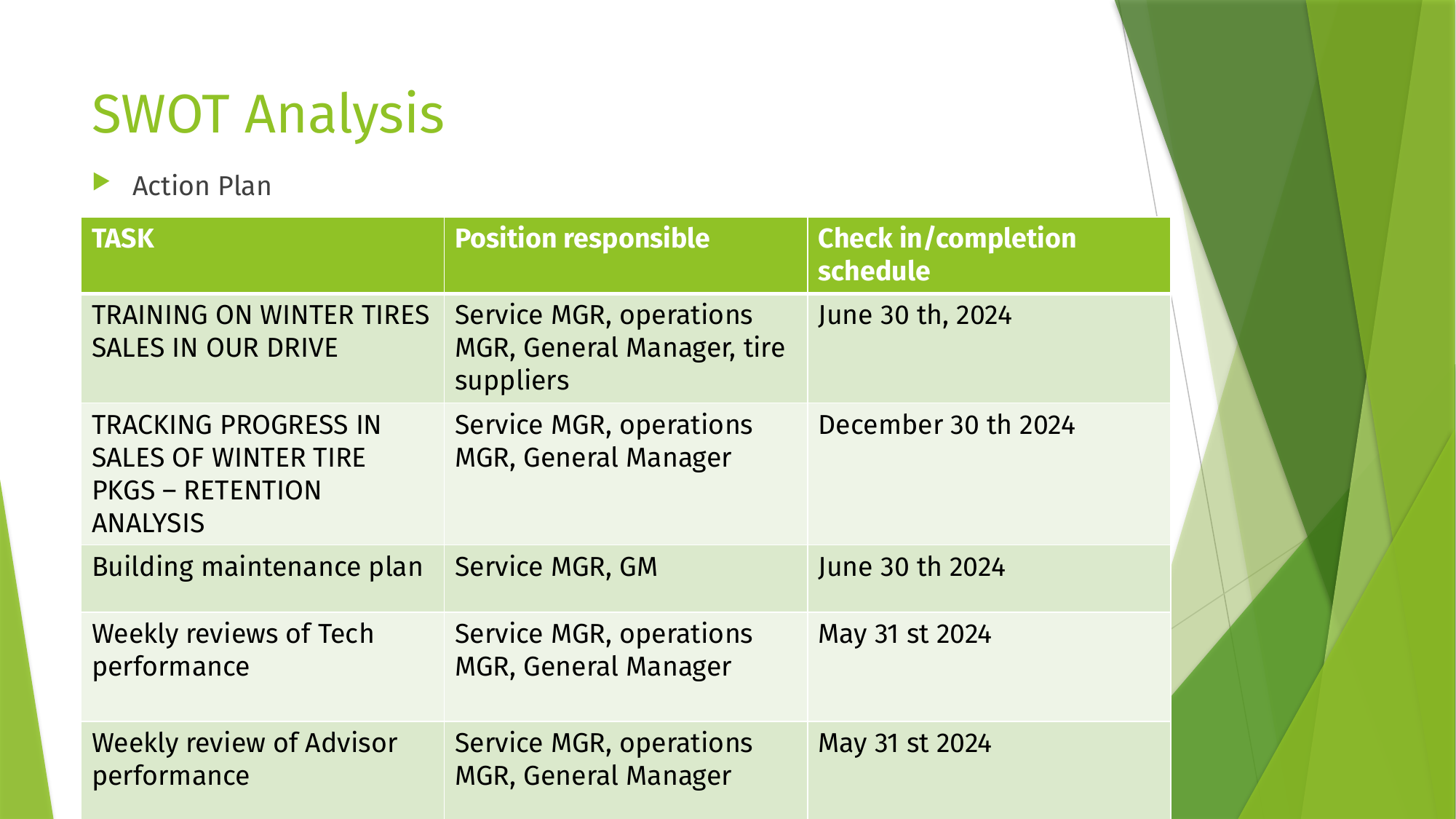

# SWOT Analysis
Action Plan

| TASK | Position responsible | Check in/completion schedule |
| --- | --- | --- |
| TRAINING ON WINTER TIRES SALES IN OUR DRIVE | Service MGR, operations MGR, General Manager, tire suppliers | June 30 th, 2024 |
| TRACKING PROGRESS IN SALES OF WINTER TIRE PKGS – RETENTION ANALYSIS | Service MGR, operations MGR, General Manager | December 30 th 2024 |
| Building maintenance plan | Service MGR, GM | June 30 th 2024 |
| Weekly reviews of Tech performance | Service MGR, operations MGR, General Manager | May 31 st 2024 |
| Weekly review of Advisor performance | Service MGR, operations MGR, General Manager | May 31 st 2024 |
|  |  |  |
|  |  |  |